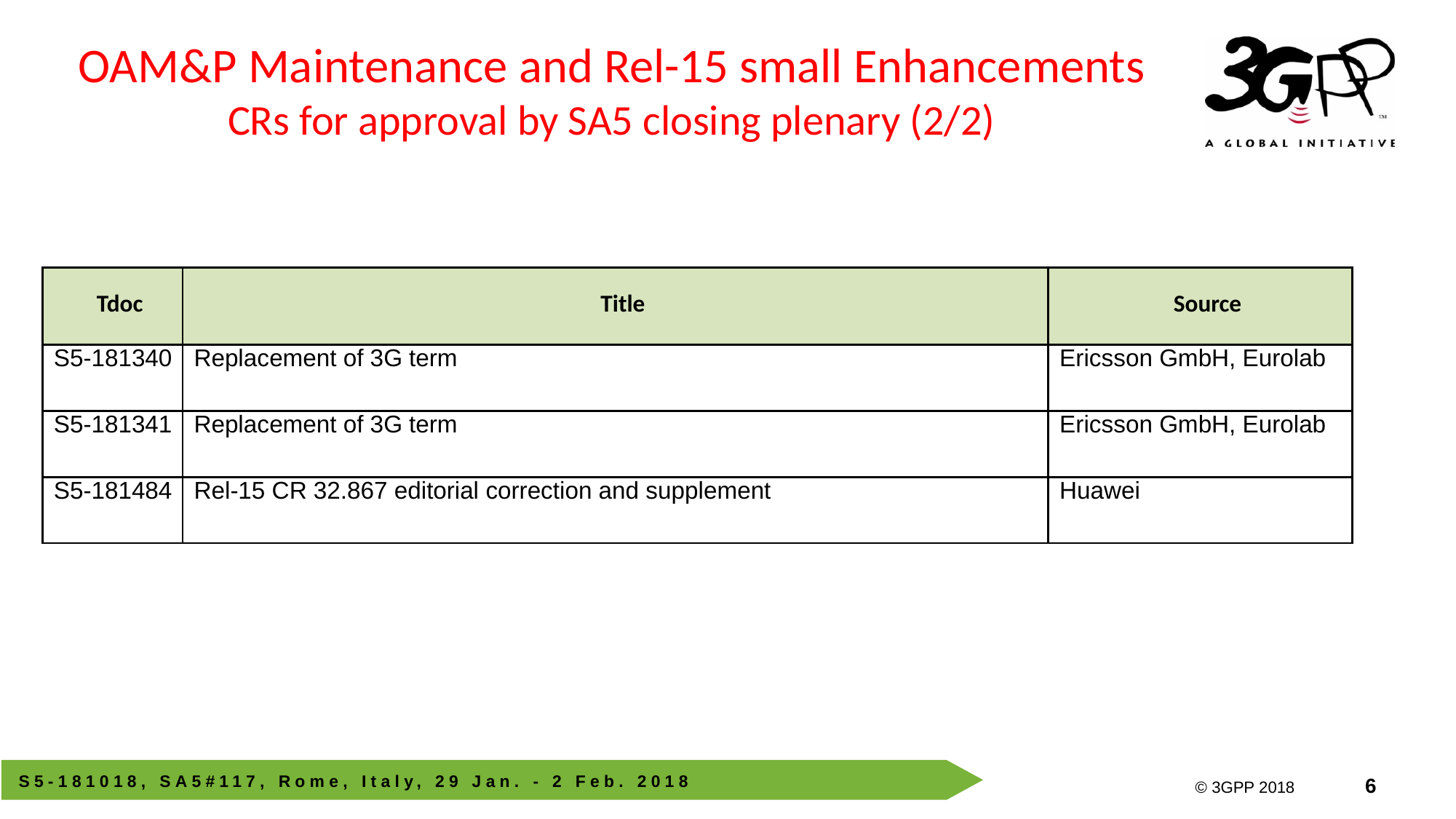

OAM&P Maintenance and Rel-15 small Enhancements
CRs for approval by SA5 closing plenary (2/2)
| Tdoc | Title | Source |
| --- | --- | --- |
| S5-181340 | Replacement of 3G term | Ericsson GmbH, Eurolab |
| S5-181341 | Replacement of 3G term | Ericsson GmbH, Eurolab |
| S5-181484 | Rel-15 CR 32.867 editorial correction and supplement | Huawei |